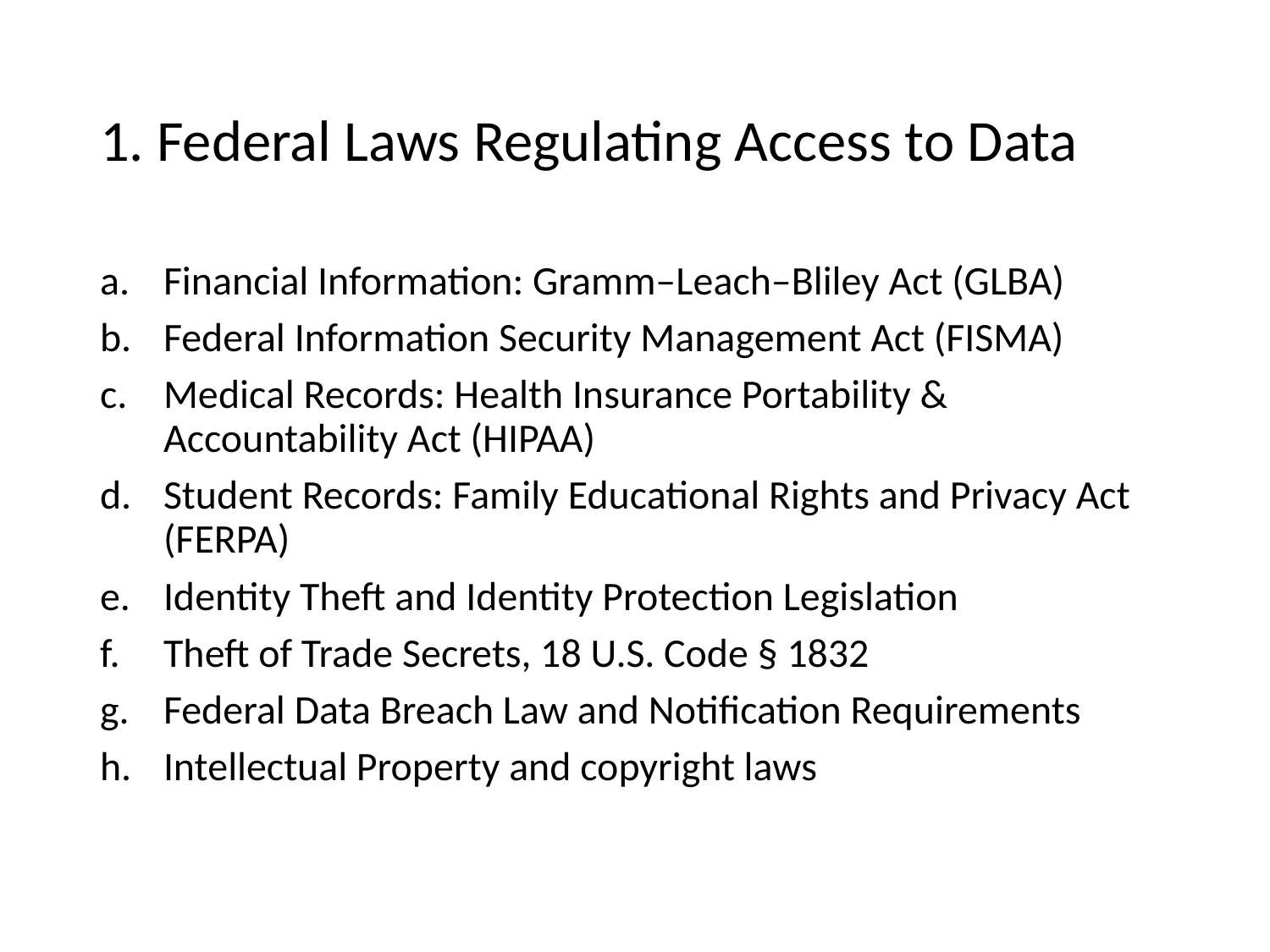

# 1. Federal Laws Regulating Access to Data
Financial Information: Gramm–Leach–Bliley Act (GLBA)
Federal Information Security Management Act (FISMA)
Medical Records: Health Insurance Portability & Accountability Act (HIPAA)
Student Records: Family Educational Rights and Privacy Act (FERPA)
Identity Theft and Identity Protection Legislation
Theft of Trade Secrets, 18 U.S. Code § 1832
Federal Data Breach Law and Notification Requirements
Intellectual Property and copyright laws